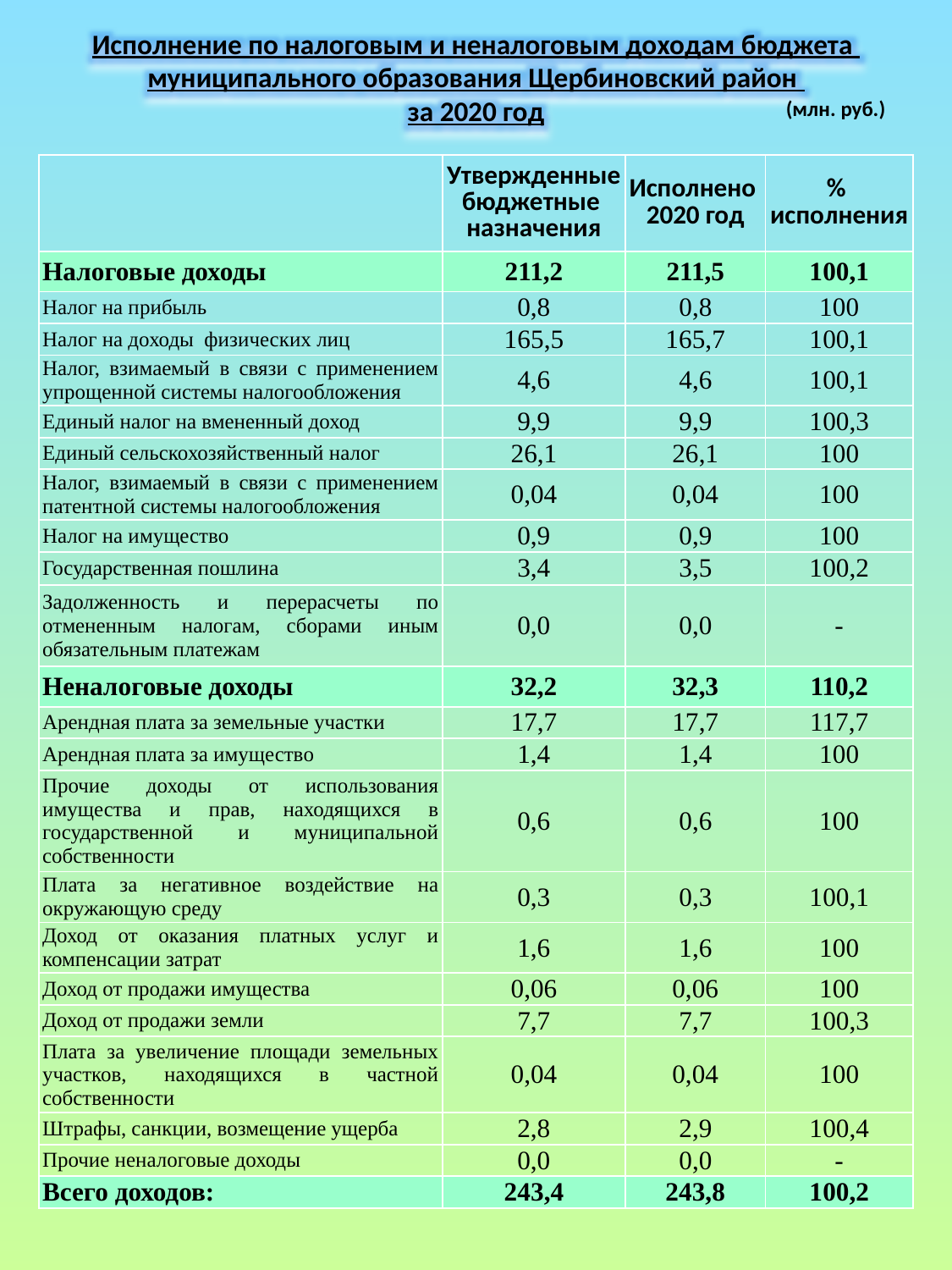

Исполнение по налоговым и неналоговым доходам бюджета
муниципального образования Щербиновский район
за 2020 год
(млн. руб.)
|  | Утвержденные бюджетные назначения | Исполнено 2020 год | % исполнения |
| --- | --- | --- | --- |
| Налоговые доходы | 211,2 | 211,5 | 100,1 |
| Налог на прибыль | 0,8 | 0,8 | 100 |
| Налог на доходы физических лиц | 165,5 | 165,7 | 100,1 |
| Налог, взимаемый в связи с применением упрощенной системы налогообложения | 4,6 | 4,6 | 100,1 |
| Единый налог на вмененный доход | 9,9 | 9,9 | 100,3 |
| Единый сельскохозяйственный налог | 26,1 | 26,1 | 100 |
| Налог, взимаемый в связи с применением патентной системы налогообложения | 0,04 | 0,04 | 100 |
| Налог на имущество | 0,9 | 0,9 | 100 |
| Государственная пошлина | 3,4 | 3,5 | 100,2 |
| Задолженность и перерасчеты по отмененным налогам, сборами иным обязательным платежам | 0,0 | 0,0 | - |
| Неналоговые доходы | 32,2 | 32,3 | 110,2 |
| Арендная плата за земельные участки | 17,7 | 17,7 | 117,7 |
| Арендная плата за имущество | 1,4 | 1,4 | 100 |
| Прочие доходы от использования имущества и прав, находящихся в государственной и муниципальной собственности | 0,6 | 0,6 | 100 |
| Плата за негативное воздействие на окружающую среду | 0,3 | 0,3 | 100,1 |
| Доход от оказания платных услуг и компенсации затрат | 1,6 | 1,6 | 100 |
| Доход от продажи имущества | 0,06 | 0,06 | 100 |
| Доход от продажи земли | 7,7 | 7,7 | 100,3 |
| Плата за увеличение площади земельных участков, находящихся в частной собственности | 0,04 | 0,04 | 100 |
| Штрафы, санкции, возмещение ущерба | 2,8 | 2,9 | 100,4 |
| Прочие неналоговые доходы | 0,0 | 0,0 | - |
| Всего доходов: | 243,4 | 243,8 | 100,2 |